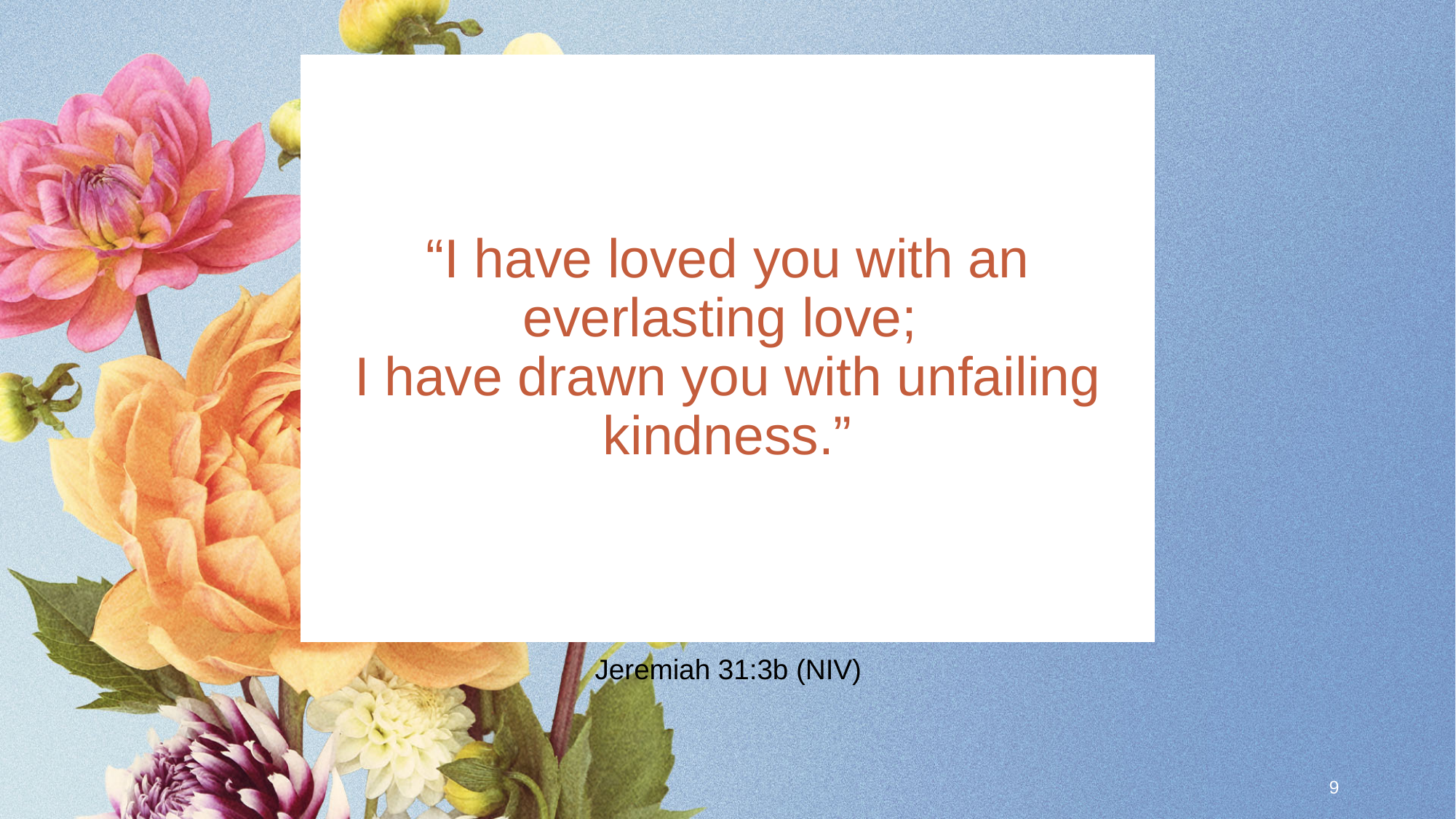

“I have loved you with an everlasting love;
I have drawn you with unfailing kindness.”
Jeremiah 31:3b (NIV)
9